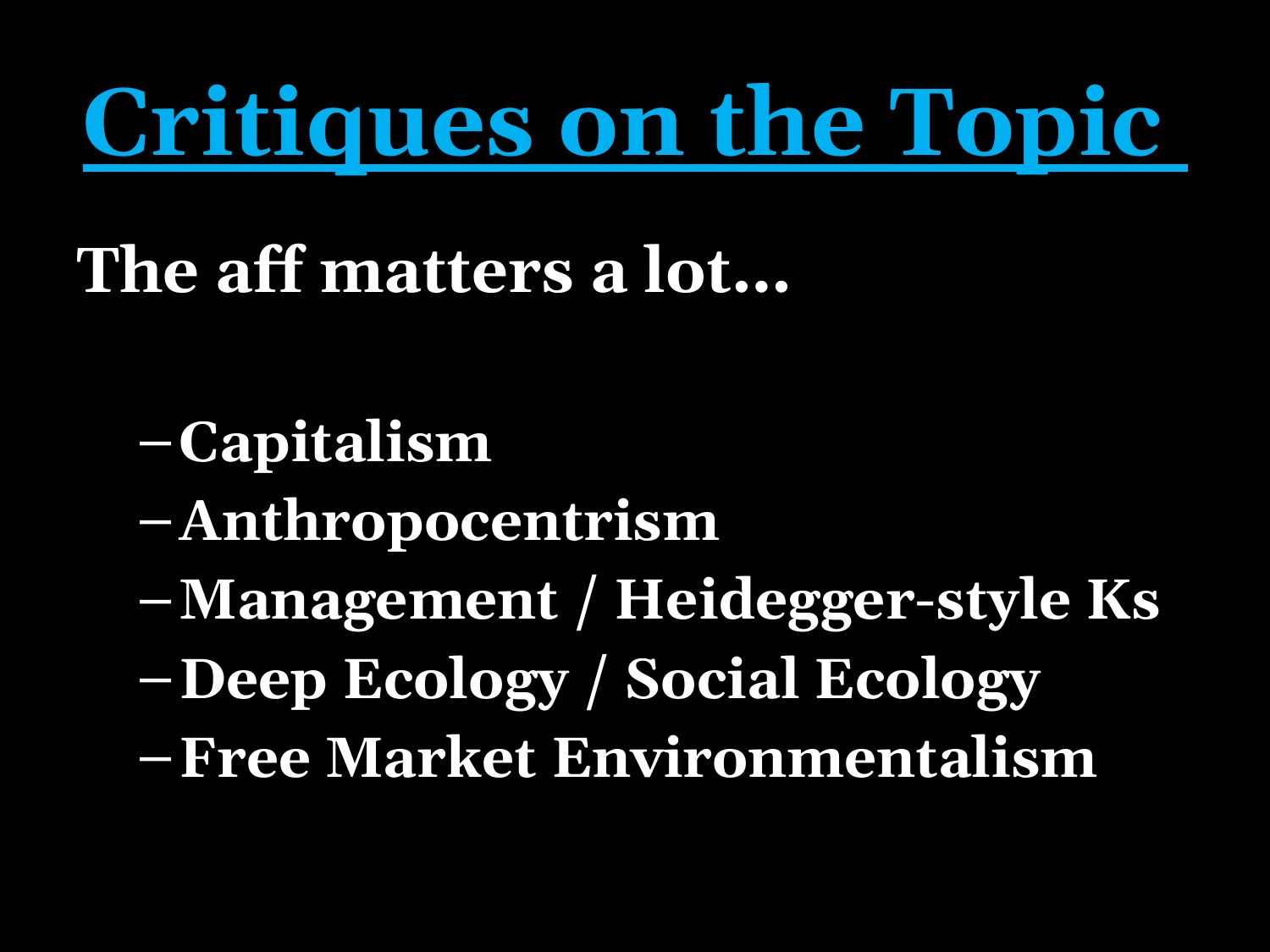

# Critiques on the Topic
The aff matters a lot…

Capitalism
Anthropocentrism
Management / Heidegger-style Ks
Deep Ecology / Social Ecology
Free Market Environmentalism